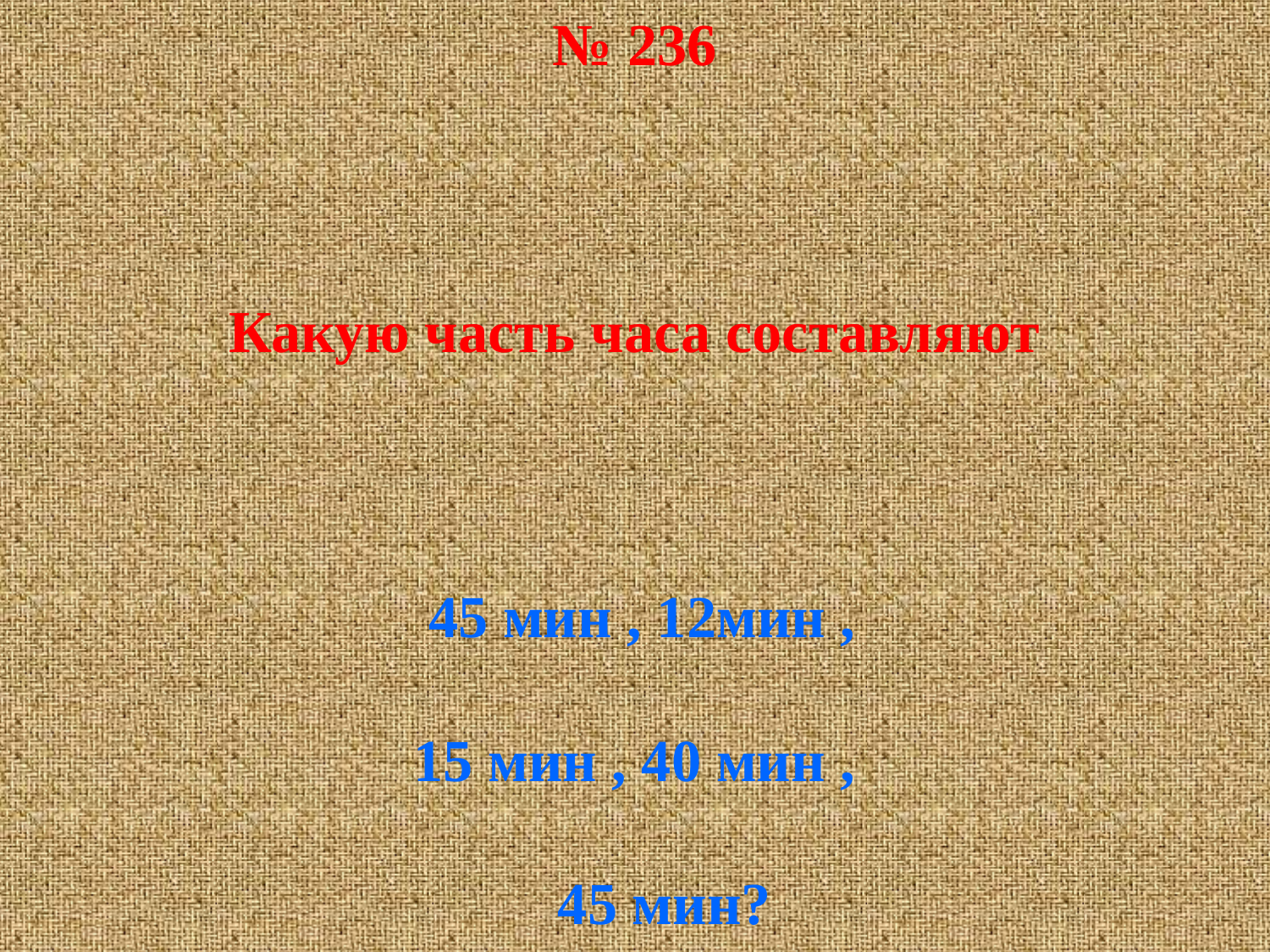

# № 236 Какую часть часа составляют 45 мин , 12мин , 15 мин , 40 мин , 45 мин?
25